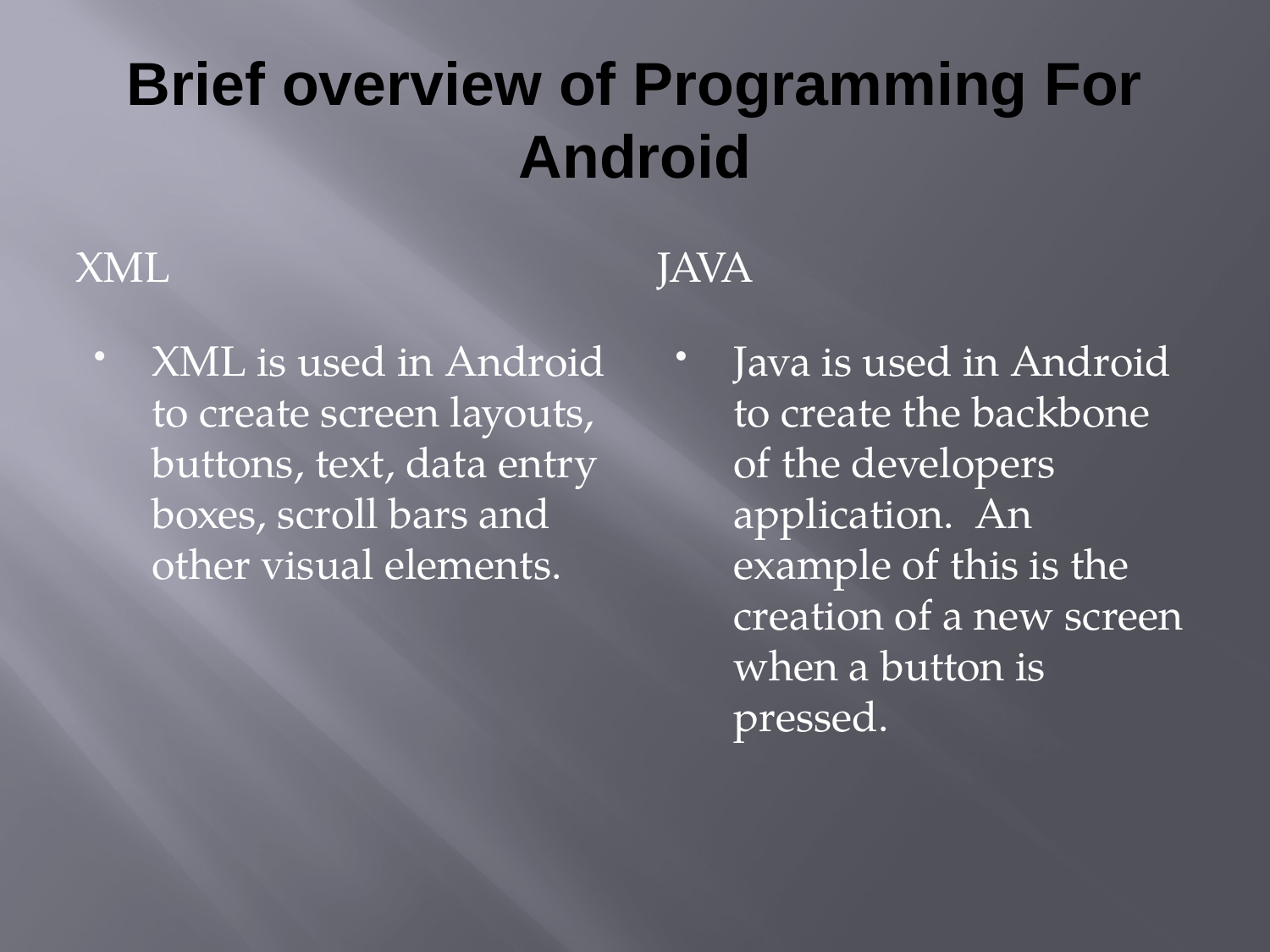

# Brief overview of Programming For Android
XML
Java
XML is used in Android to create screen layouts, buttons, text, data entry boxes, scroll bars and other visual elements.

Java is used in Android  to create the backbone of the developers application.  An example of this is the creation of a new screen when a button is pressed.